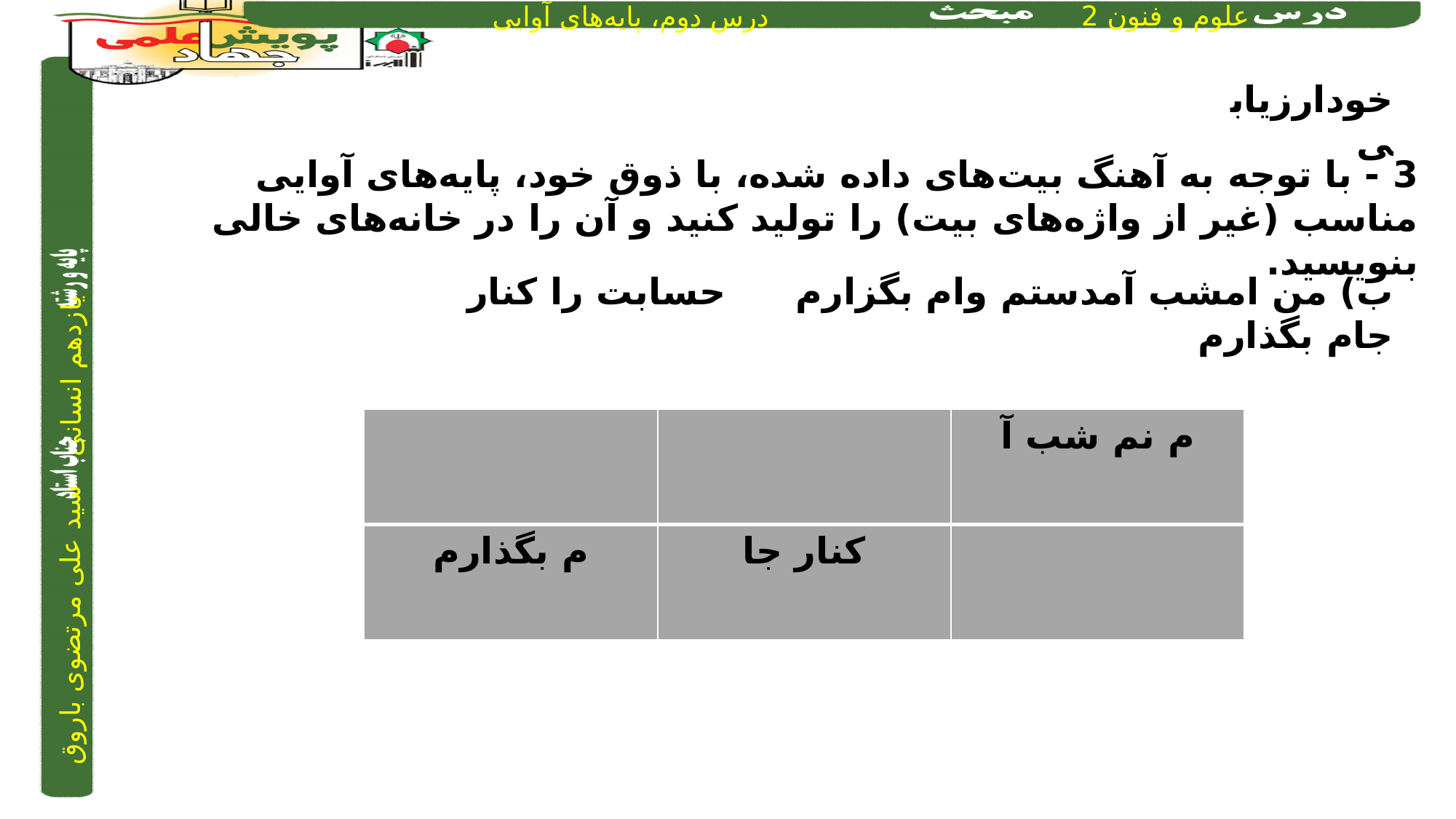

خودارزیابی
3 - با توجه به آهنگ بیت‌های داده شده، با ذوق خود، پایه‌های آوایی مناسب (غیر از واژه‌های بیت) را تولید کنید و آن را در خانه‌های خالی بنویسید.
ب) من امشب آمدستم وام بگزارم		 حسابت را کنار جام بگذارم
|  |  | م نم شب آ |
| --- | --- | --- |
| م بگذارم | کنار جا |  |